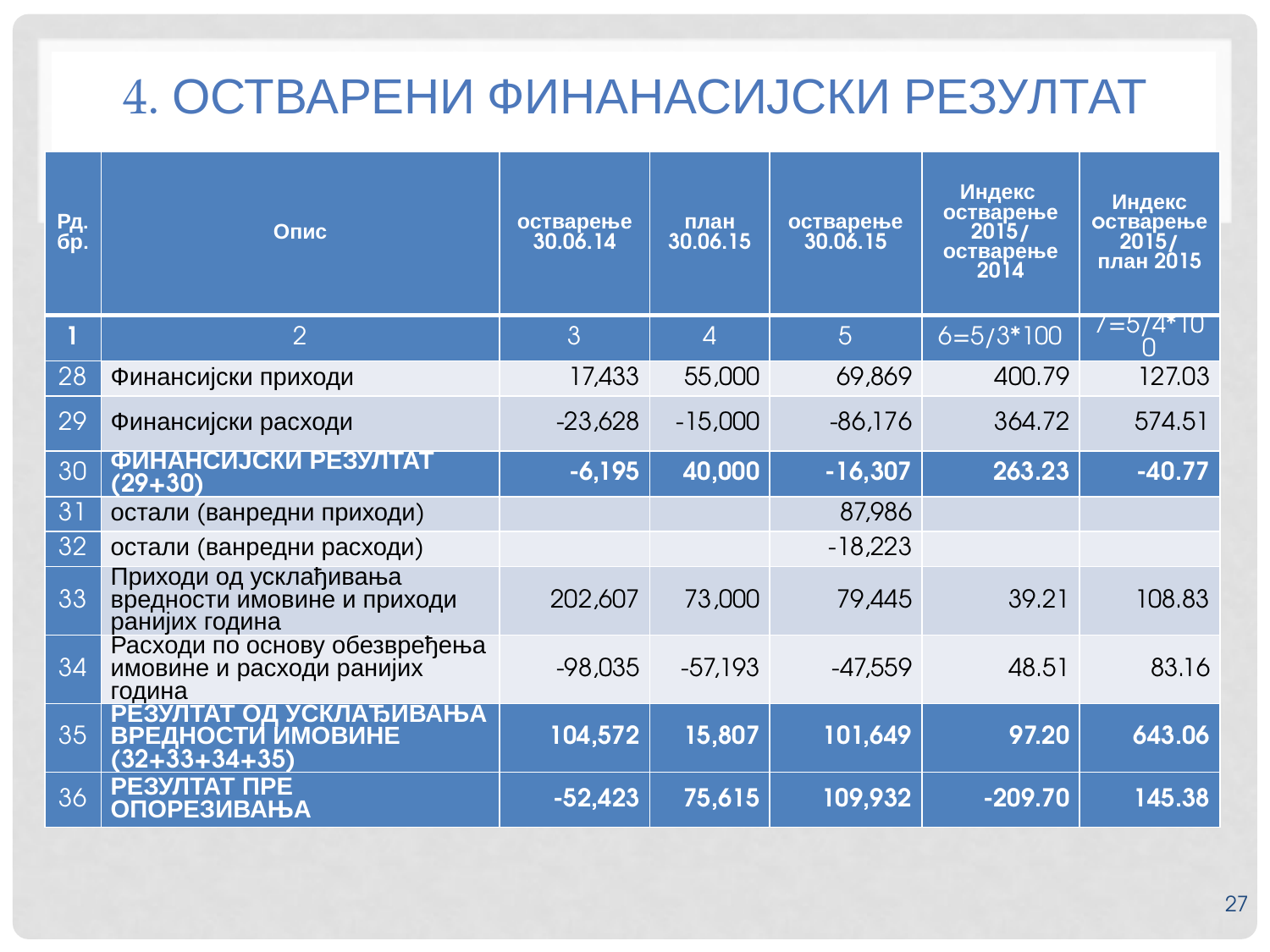

# 4. остварени финанасијски резултат
| Рд.бр. | Опис | остварење 30.06.14 | план 30.06.15 | остварење 30.06.15 | Индекс остварење 2015/ остварење 2014 | Индекс oстварење 2015/ план 2015 |
| --- | --- | --- | --- | --- | --- | --- |
| 1 | 2 | 3 | 4 | 5 | 6=5/3\*100 | 7=5/4\*100 |
| 28 | Финансијски приходи | 17,433 | 55,000 | 69,869 | 400.79 | 127.03 |
| 29 | Финансијски расходи | -23,628 | -15,000 | -86,176 | 364.72 | 574.51 |
| 30 | ФИНАНСИЈСКИ РЕЗУЛТАТ (29+30) | -6,195 | 40,000 | -16,307 | 263.23 | -40.77 |
| 31 | остали (ванредни приходи) |  |  | 87,986 |  |  |
| 32 | остали (ванредни расходи) |  |  | -18,223 |  |  |
| 33 | Приходи од усклађивања вредности имовине и приходи ранијих година | 202,607 | 73,000 | 79,445 | 39.21 | 108.83 |
| 34 | Расходи по основу обезвређења имовине и расходи ранијих година | -98,035 | -57,193 | -47,559 | 48.51 | 83.16 |
| 35 | РЕЗУЛТАТ ОД УСКЛАЂИВАЊА ВРЕДНОСТИ ИМОВИНЕ (32+33+34+35) | 104,572 | 15,807 | 101,649 | 97.20 | 643.06 |
| 36 | РЕЗУЛТАТ ПРЕ ОПОРЕЗИВАЊА | -52,423 | 75,615 | 109,932 | -209.70 | 145.38 |
27